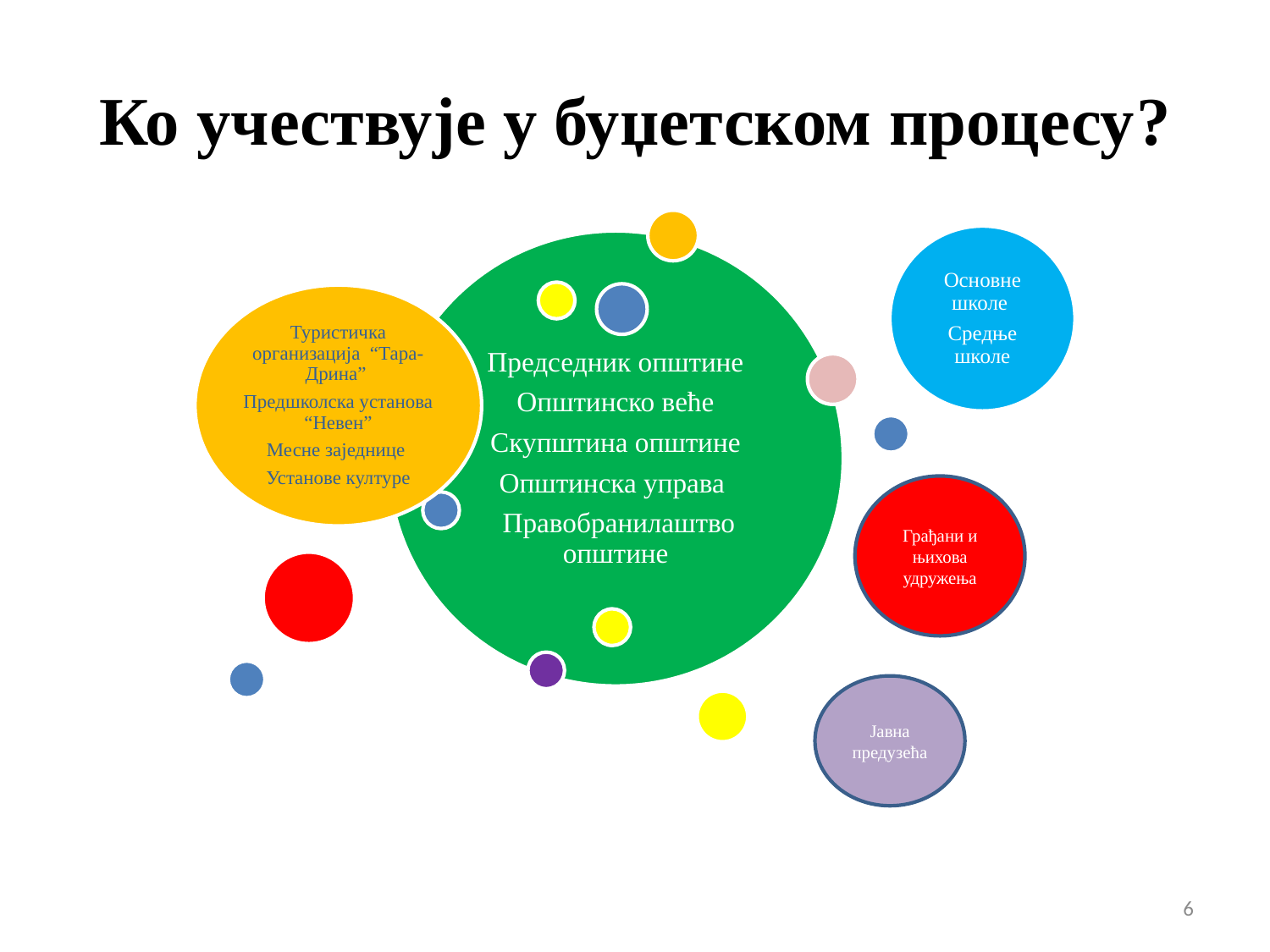

# Ко учествује у буџетском процесу?
Председник општине
Општинско веће
Скупштина општине
Општинска управа
 Правобранилаштво општине
Туристичка организација  “Тара-Дрина”
Предшколска установа “Невен”
Месне заједнице
Установе културе
Основне школе
Средње школе
Грађани и њихова удружења
Јавна предузећа
6